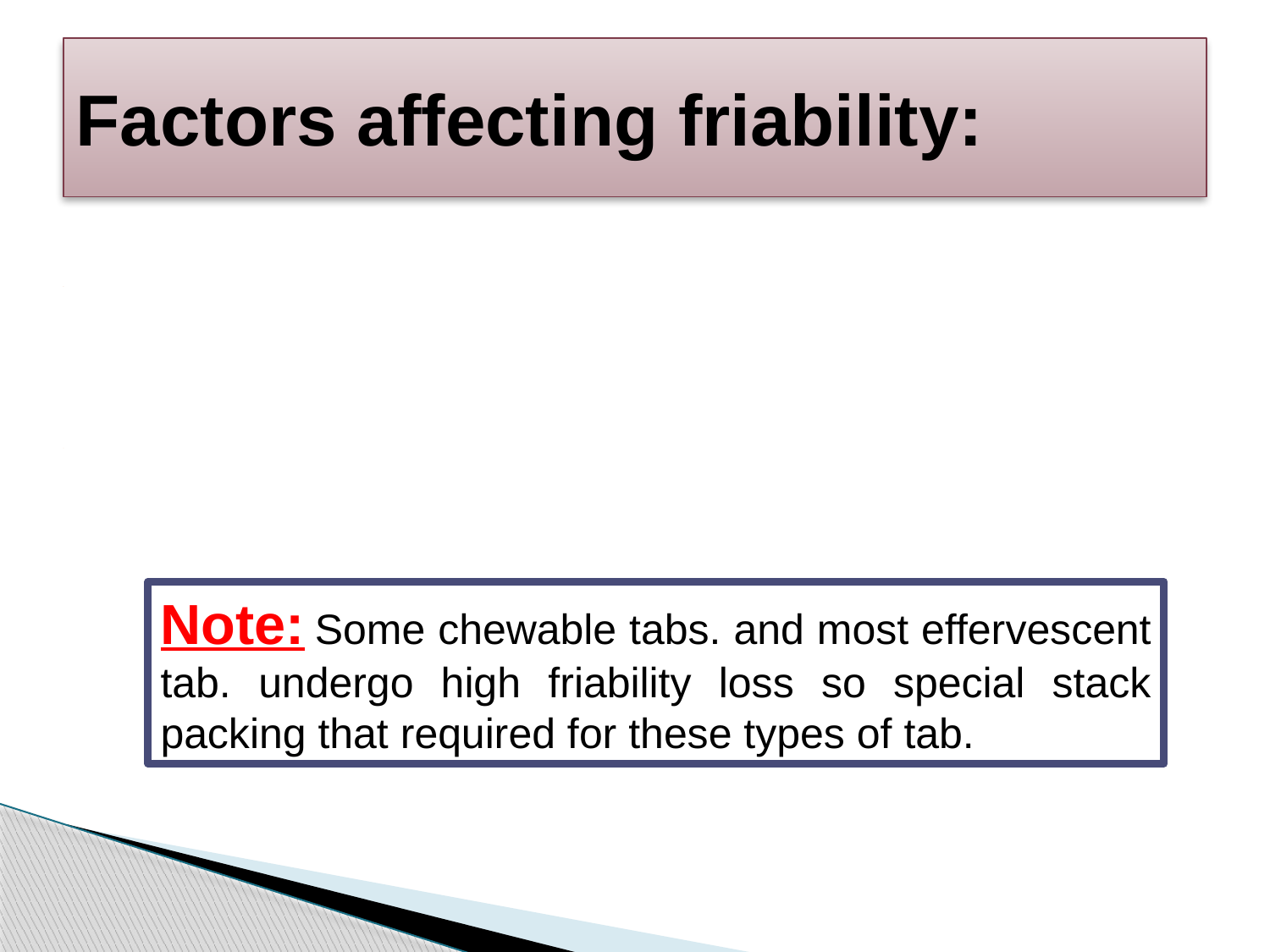

# Factors affecting friability:

Note: Some chewable tabs. and most effervescent tab. undergo high friability loss so special stack packing that required for these types of tab.